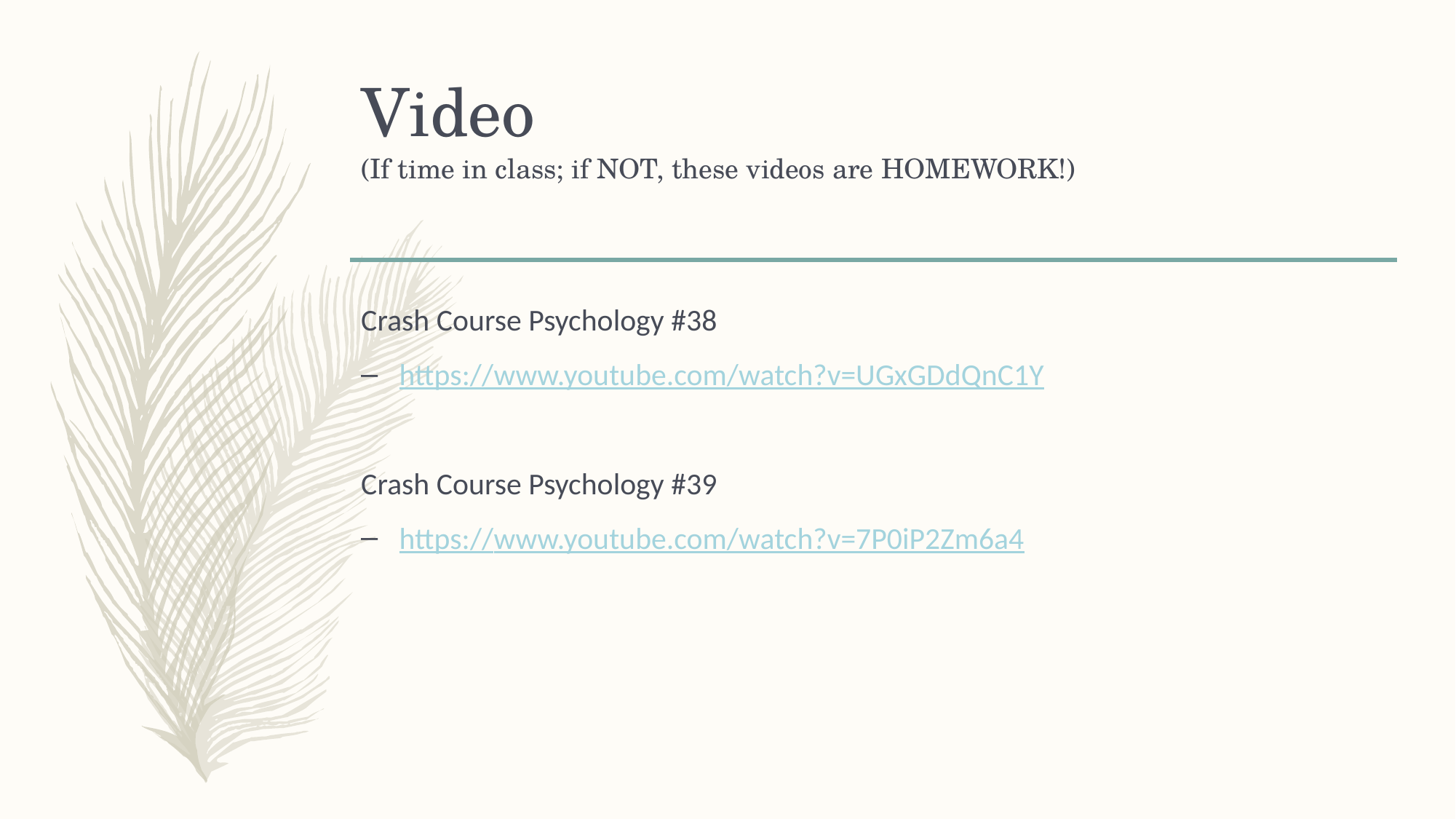

# Video (If time in class; if NOT, these videos are HOMEWORK!)
Crash Course Psychology #38
https://www.youtube.com/watch?v=UGxGDdQnC1Y

Crash Course Psychology #39
https://www.youtube.com/watch?v=7P0iP2Zm6a4